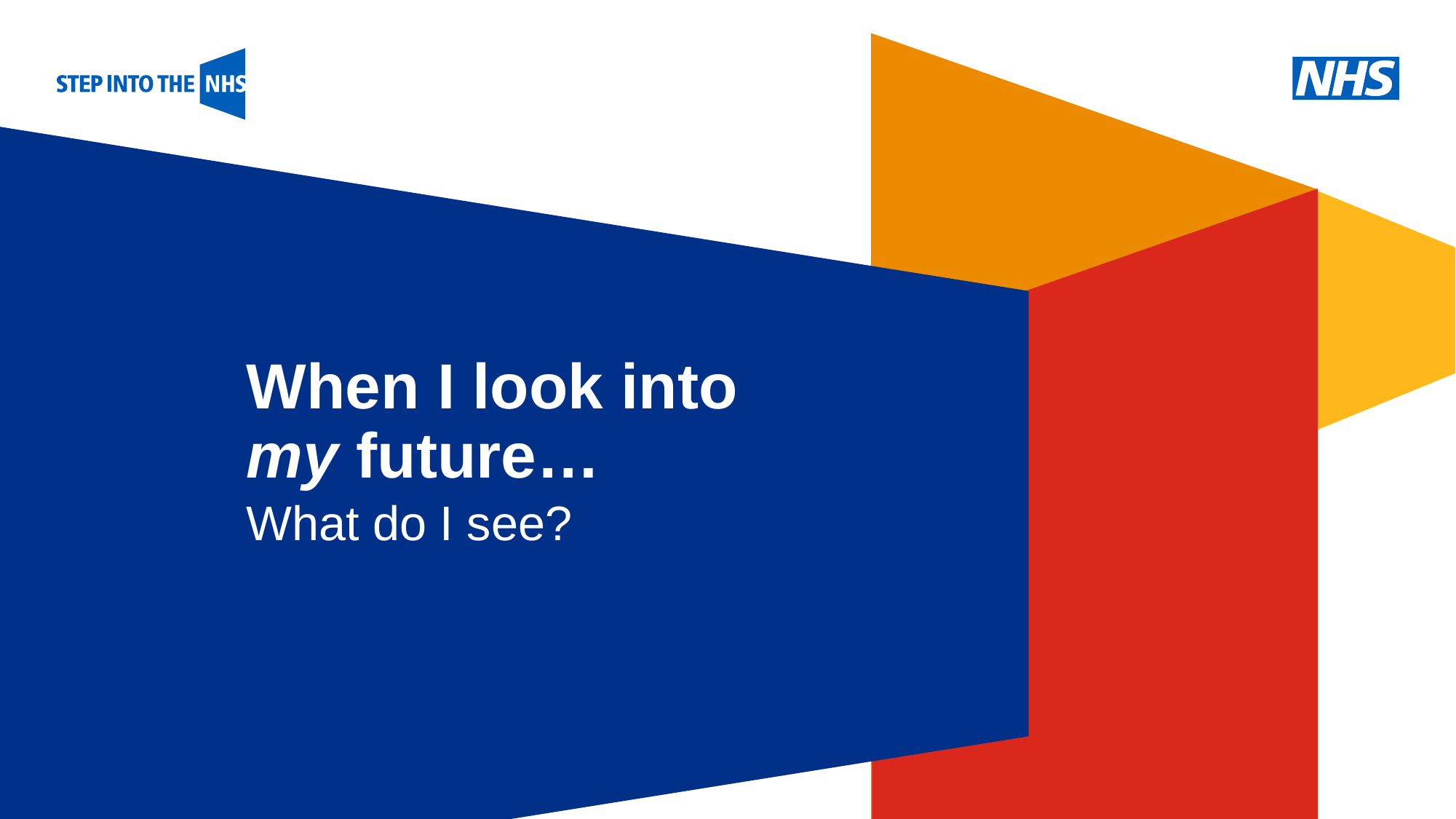

When I look into
my future…
What do I see?